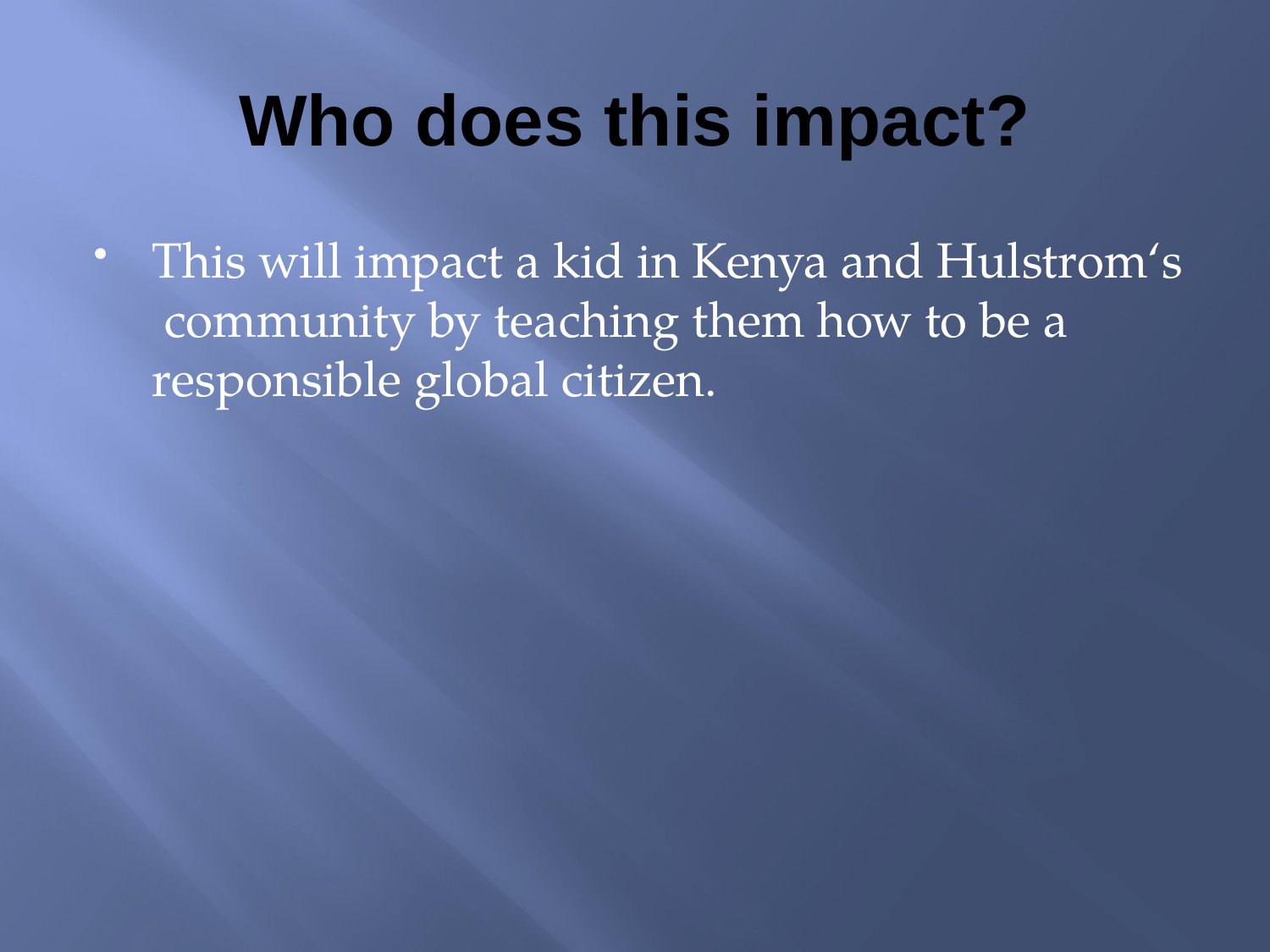

# Who does this impact?
This will impact a kid in Kenya and Hulstrom‘s  community by teaching them how to be a responsible global citizen.